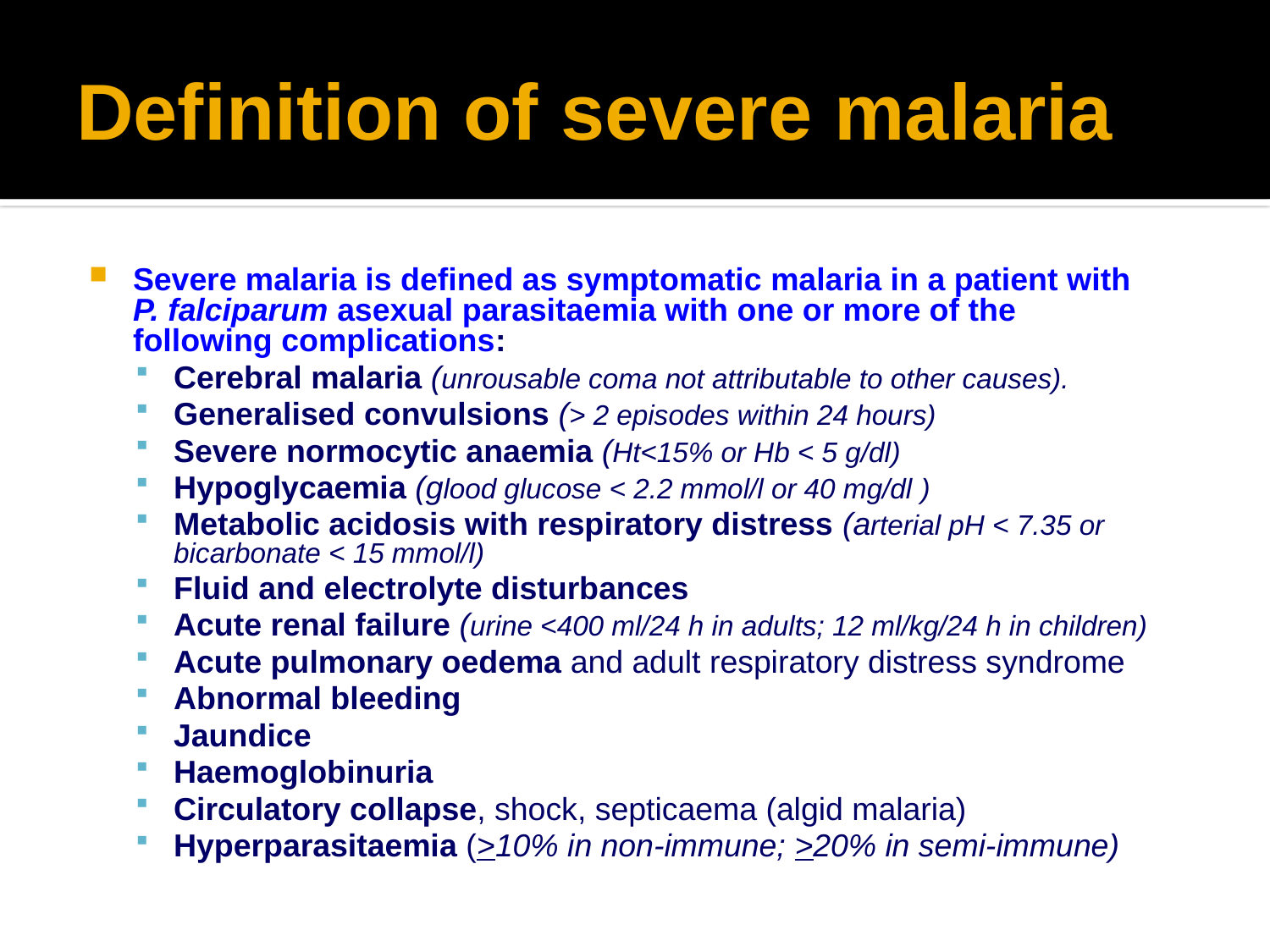

# Definition of severe malaria
Severe malaria is defined as symptomatic malaria in a patient with P. falciparum asexual parasitaemia with one or more of the following complications:
Cerebral malaria (unrousable coma not attributable to other causes).
Generalised convulsions (> 2 episodes within 24 hours)
Severe normocytic anaemia (Ht<15% or Hb < 5 g/dl)
Hypoglycaemia (glood glucose < 2.2 mmol/l or 40 mg/dl )
Metabolic acidosis with respiratory distress (arterial pH < 7.35 or bicarbonate < 15 mmol/l)
Fluid and electrolyte disturbances
Acute renal failure (urine <400 ml/24 h in adults; 12 ml/kg/24 h in children)
Acute pulmonary oedema and adult respiratory distress syndrome
Abnormal bleeding
Jaundice
Haemoglobinuria
Circulatory collapse, shock, septicaema (algid malaria)
Hyperparasitaemia (>10% in non-immune; >20% in semi-immune)